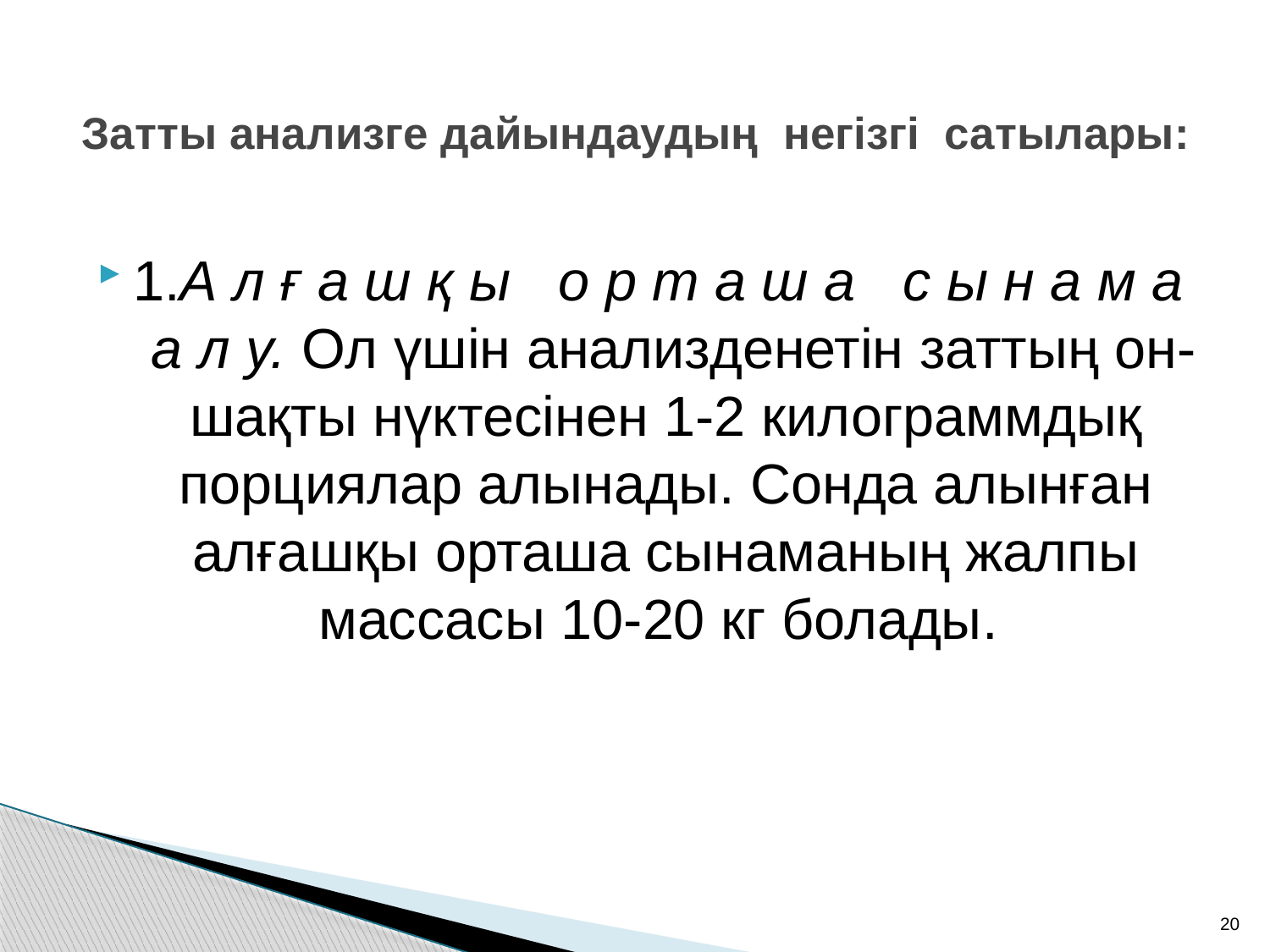

# Затты анализге дайындаудың  негізгі  сатылары:
1.А л ғ а ш қ ы   о р т а ш а   с ы н а м а   а л у. Ол үшін анализденетін заттың он-шақты нүктесінен 1-2 килограммдық порциялар алынады. Сонда алынған алғашқы орташа сынаманың жалпы массасы 10-20 кг болады.

20